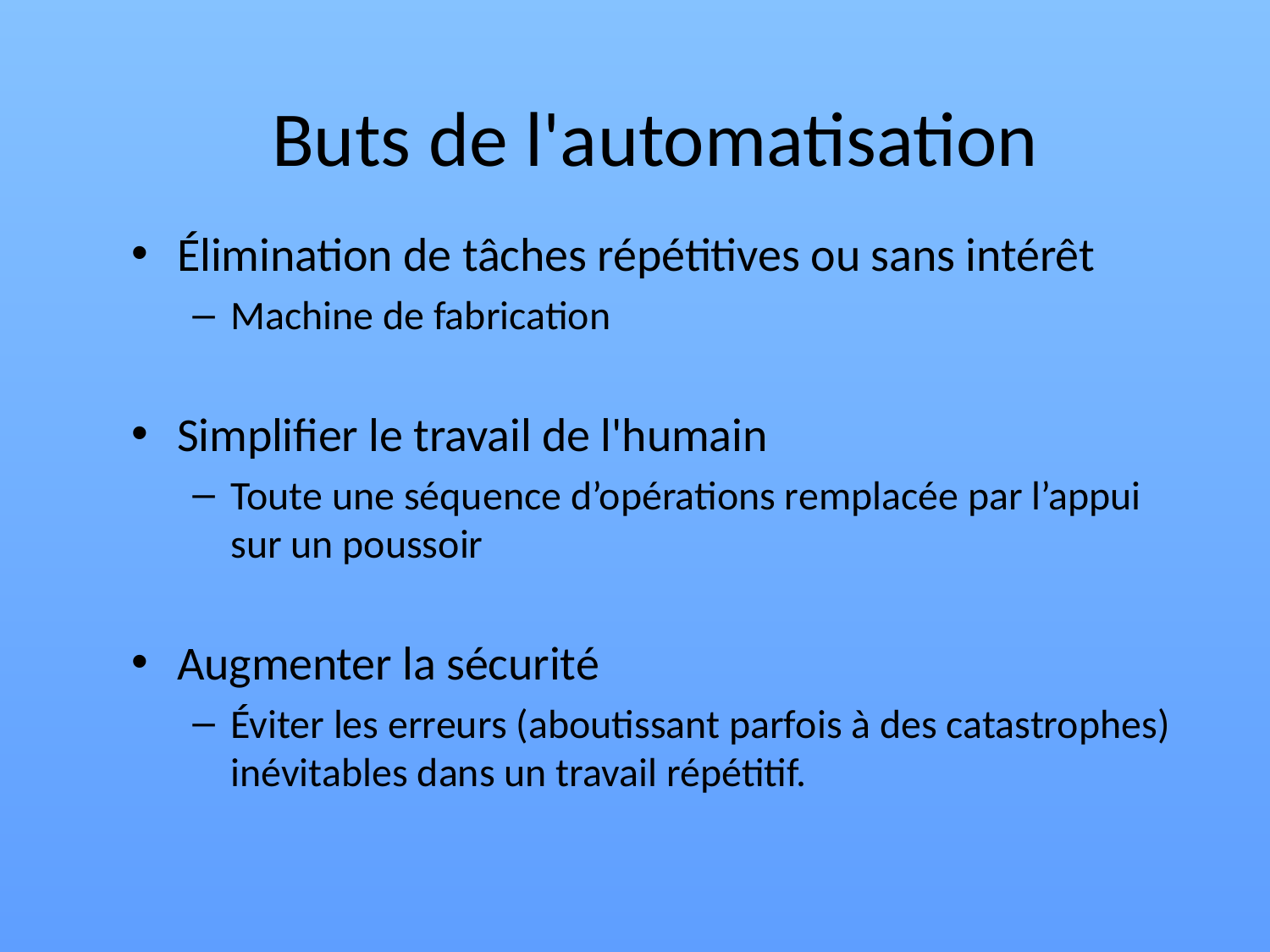

# Buts de l'automatisation
Élimination de tâches répétitives ou sans intérêt
Machine de fabrication

Simplifier le travail de l'humain
Toute une séquence d’opérations remplacée par l’appui sur un poussoir

Augmenter la sécurité
Éviter les erreurs (aboutissant parfois à des catastrophes) inévitables dans un travail répétitif.